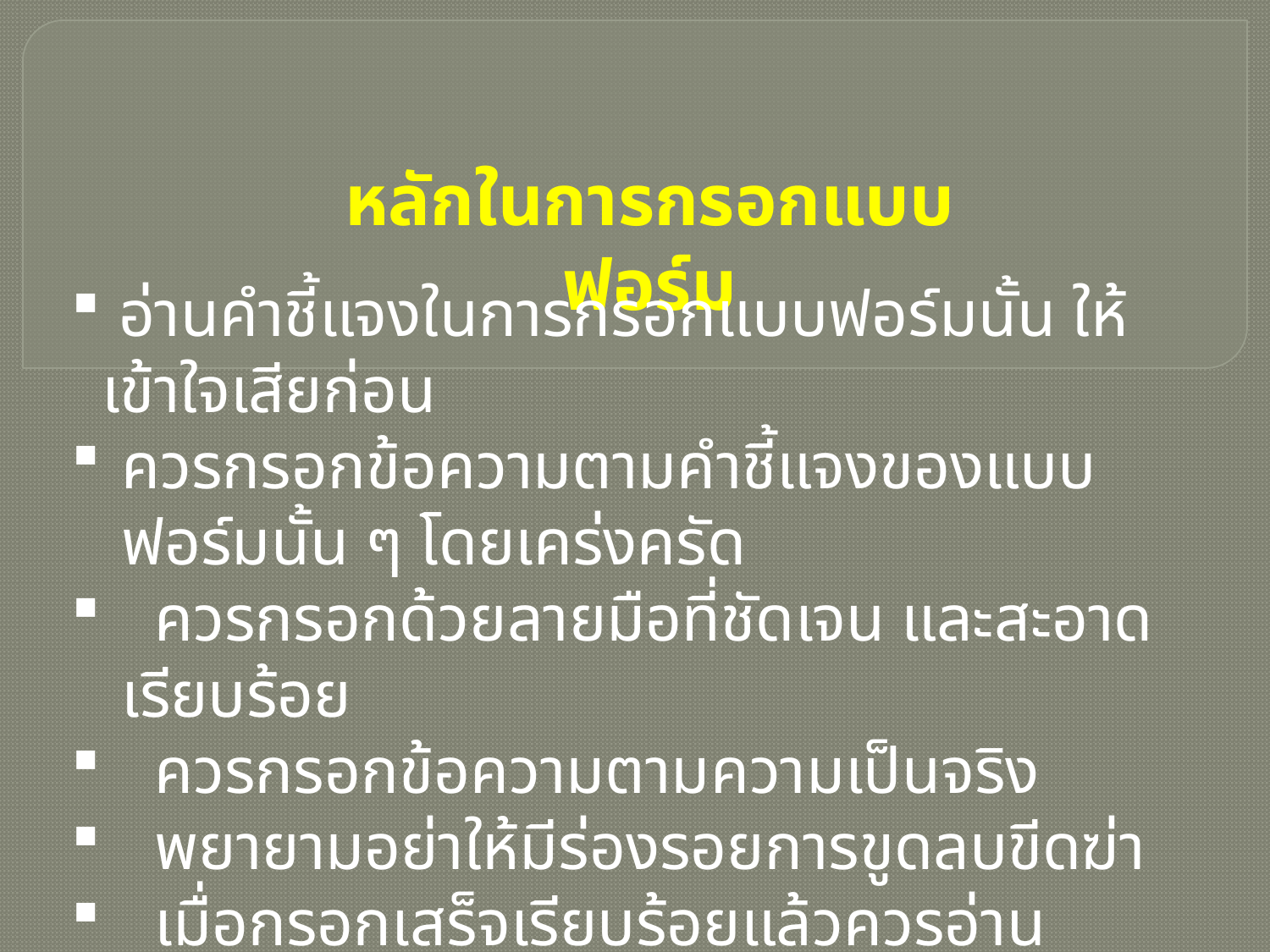

หลักในการกรอกแบบฟอร์ม
 อ่านคำชี้แจงในการกรอกแบบฟอร์มนั้น ให้เข้าใจเสียก่อน
ควรกรอกข้อความตามคำชี้แจงของแบบฟอร์มนั้น ๆ โดยเคร่งครัด
  ควรกรอกด้วยลายมือที่ชัดเจน และสะอาดเรียบร้อย
  ควรกรอกข้อความตามความเป็นจริง
  พยายามอย่าให้มีร่องรอยการขูดลบขีดฆ่า
  เมื่อกรอกเสร็จเรียบร้อยแล้วควรอ่านทบทวนอีกครั้งหนึ่ง